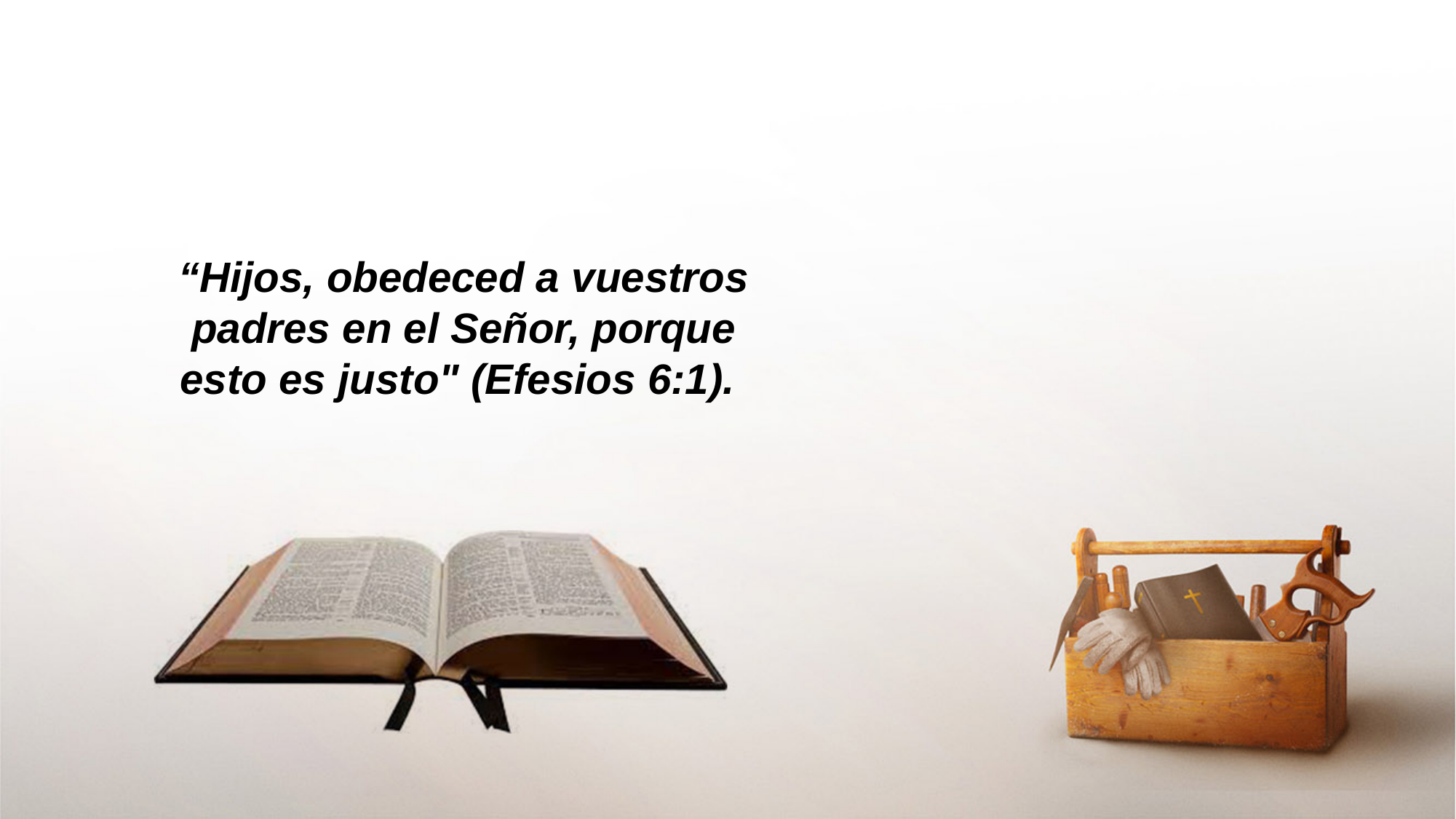

“Hijos, obedeced a vuestros padres en el Señor, porque esto es justo" (Efesios 6:1).